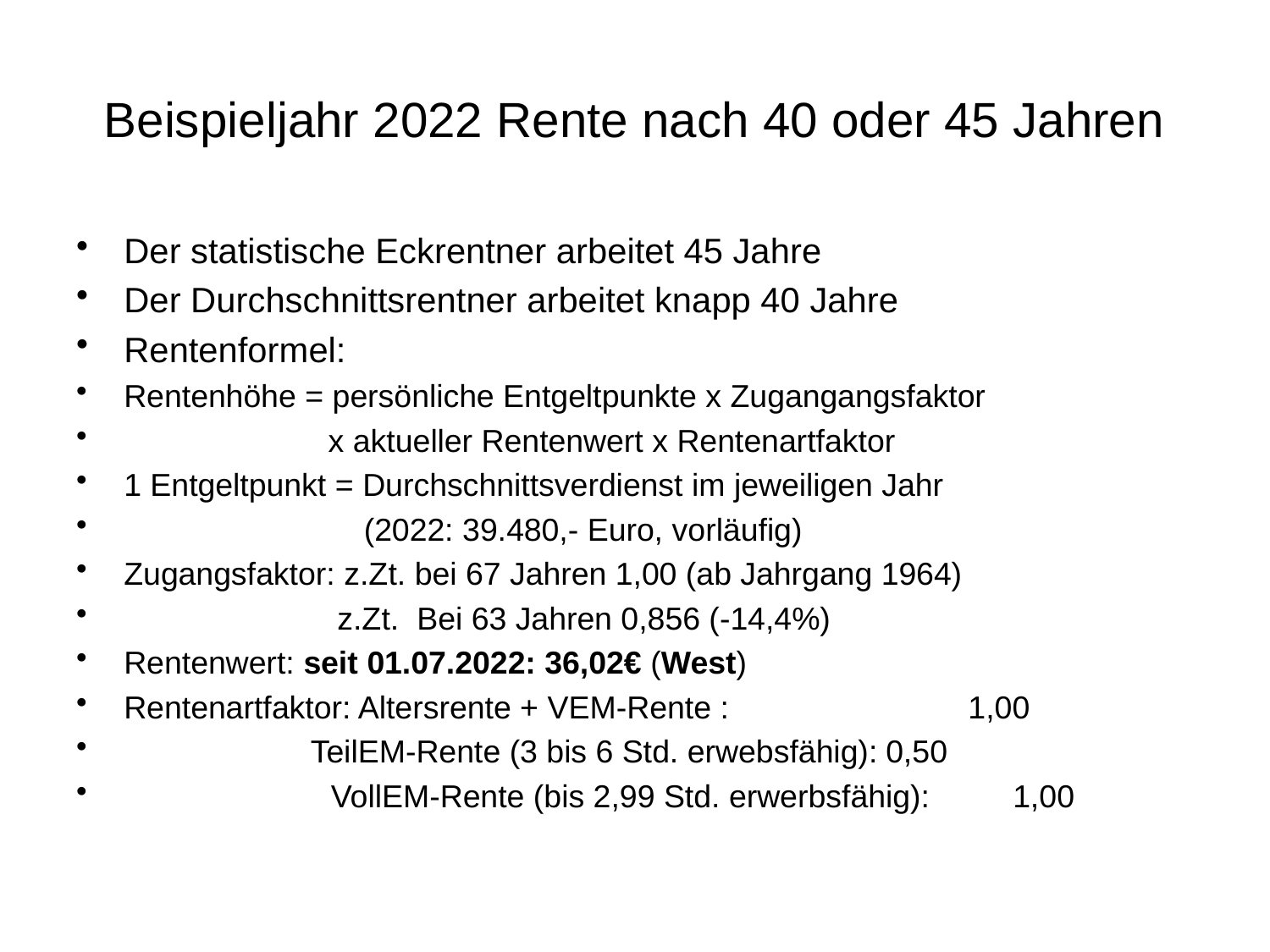

# Beispieljahr 2022 Rente nach 40 oder 45 Jahren
Der statistische Eckrentner arbeitet 45 Jahre
Der Durchschnittsrentner arbeitet knapp 40 Jahre
Rentenformel:
Rentenhöhe = persönliche Entgeltpunkte x Zugangangsfaktor
                       x aktueller Rentenwert x Rentenartfaktor
1 Entgeltpunkt = Durchschnittsverdienst im jeweiligen Jahr
                           (2022: 39.480,- Euro, vorläufig)
Zugangsfaktor: z.Zt. bei 67 Jahren 1,00 (ab Jahrgang 1964)
                        z.Zt.  Bei 63 Jahren 0,856 (-14,4%)
Rentenwert: seit 01.07.2022: 36,02€ (West)
Rentenartfaktor: Altersrente + VEM-Rente :                           1,00
                     TeilEM-Rente (3 bis 6 Std. erwebsfähig):	0,50
  	         VollEM-Rente (bis 2,99 Std. erwerbsfähig):	1,00